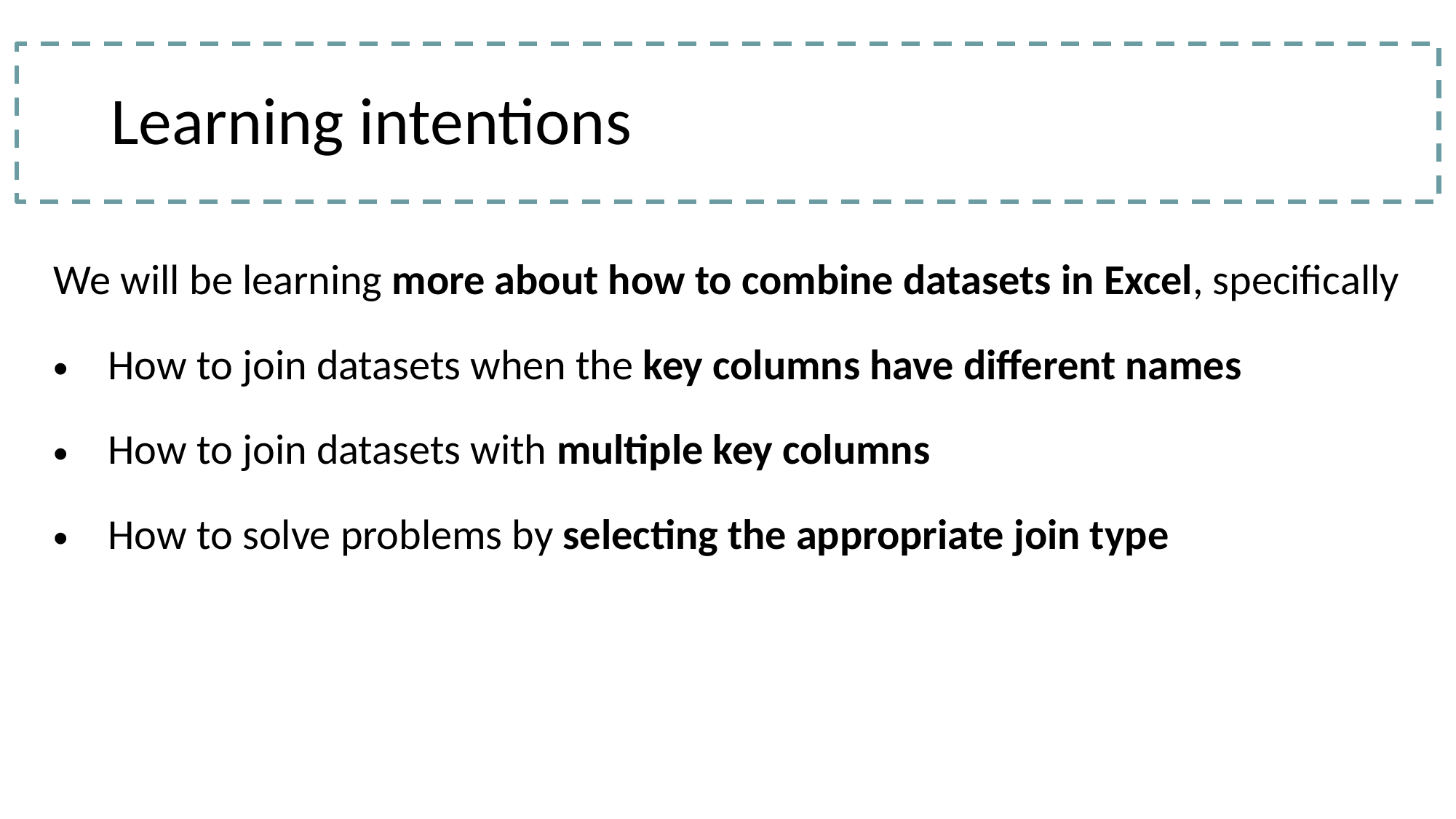

# Learning intentions
| We will be learning more about how to combine datasets in Excel, specifically How to join datasets when the key columns have different names How to join datasets with multiple key columns How to solve problems by selecting the appropriate join type |
| --- |